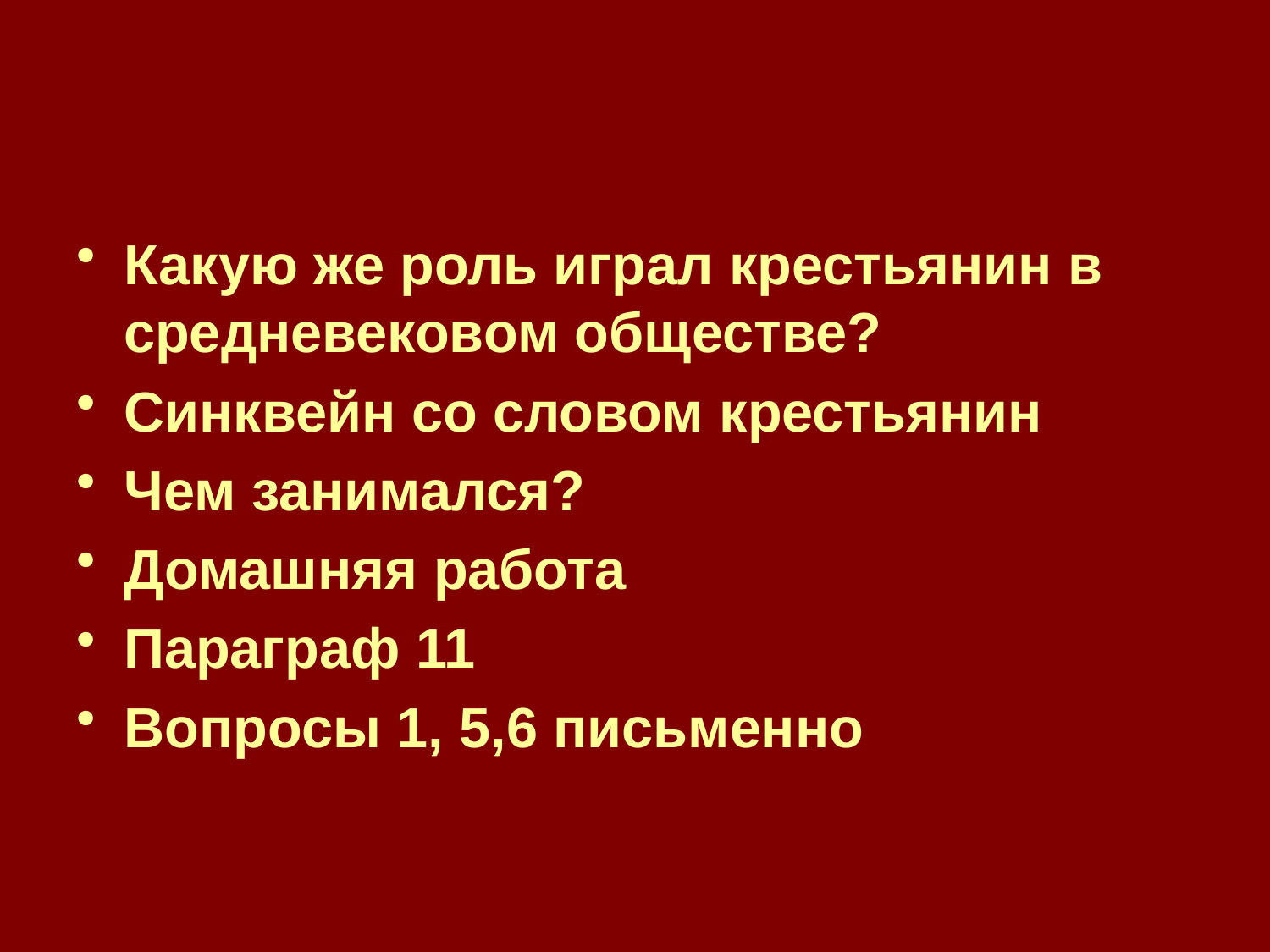

#
Какую же роль играл крестьянин в средневековом обществе?
Синквейн со словом крестьянин
Чем занимался?
Домашняя работа
Параграф 11
Вопросы 1, 5,6 письменно